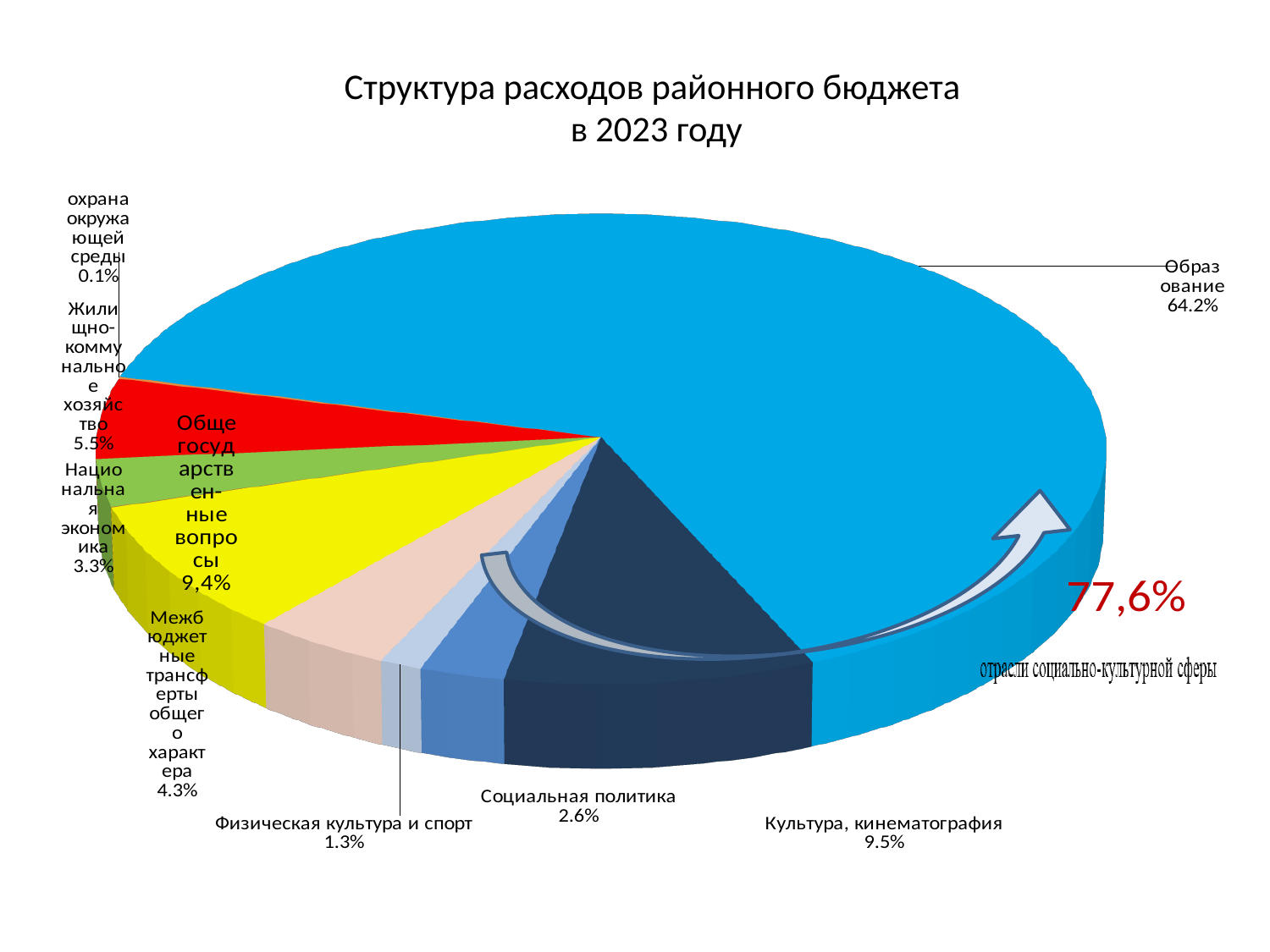

# Структура расходов районного бюджета в 2023 году

[unsupported chart]